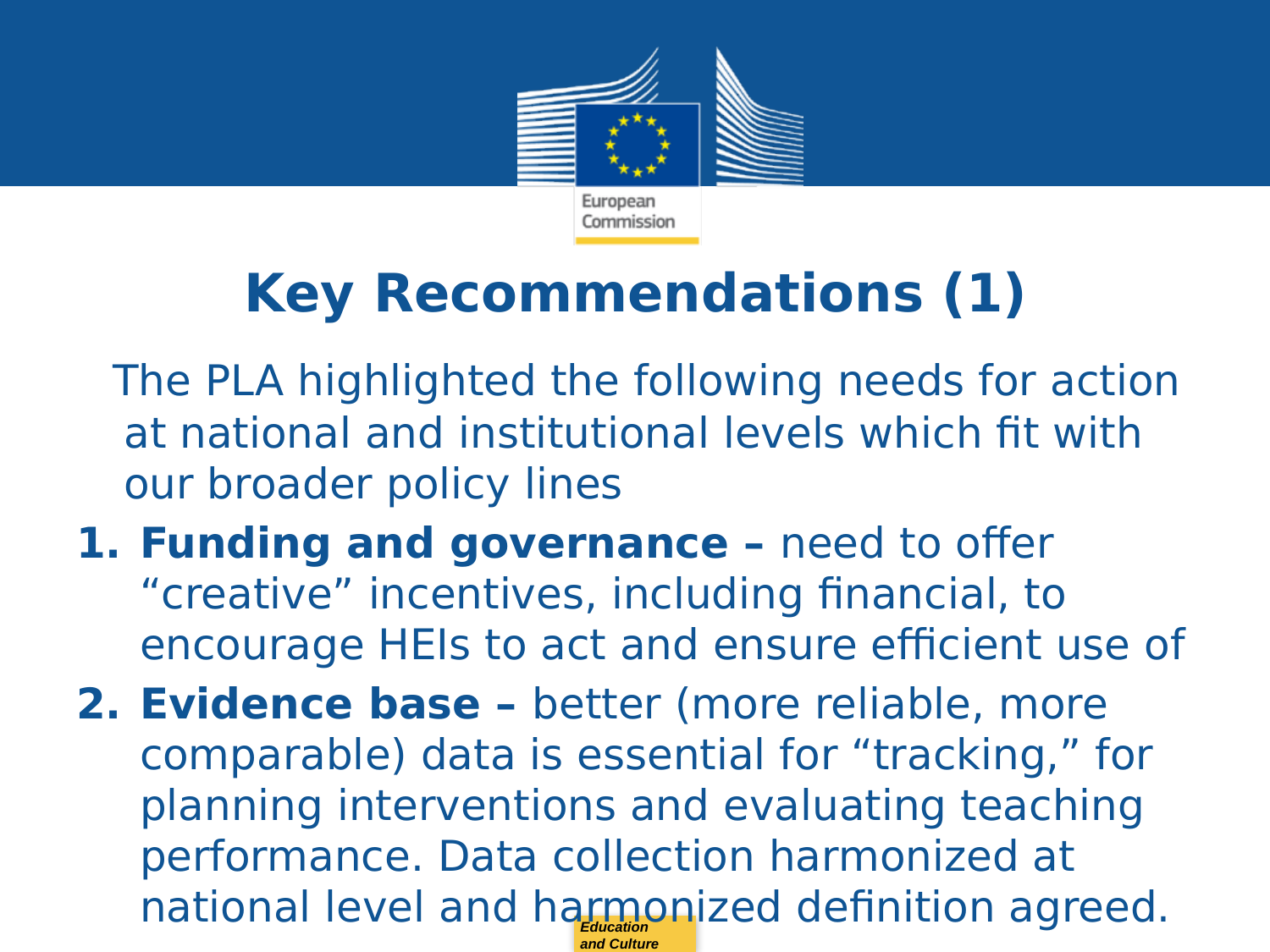

# Key Recommendations (1)
  The PLA highlighted the following needs for action at national and institutional levels which fit with our broader policy lines
Funding and governance – need to offer “creative” incentives, including financial, to encourage HEIs to act and ensure efficient use of
Evidence base – better (more reliable, more comparable) data is essential for “tracking,” for planning interventions and evaluating teaching performance. Data collection harmonized at national level and harmonized definition agreed.

Education
and Culture